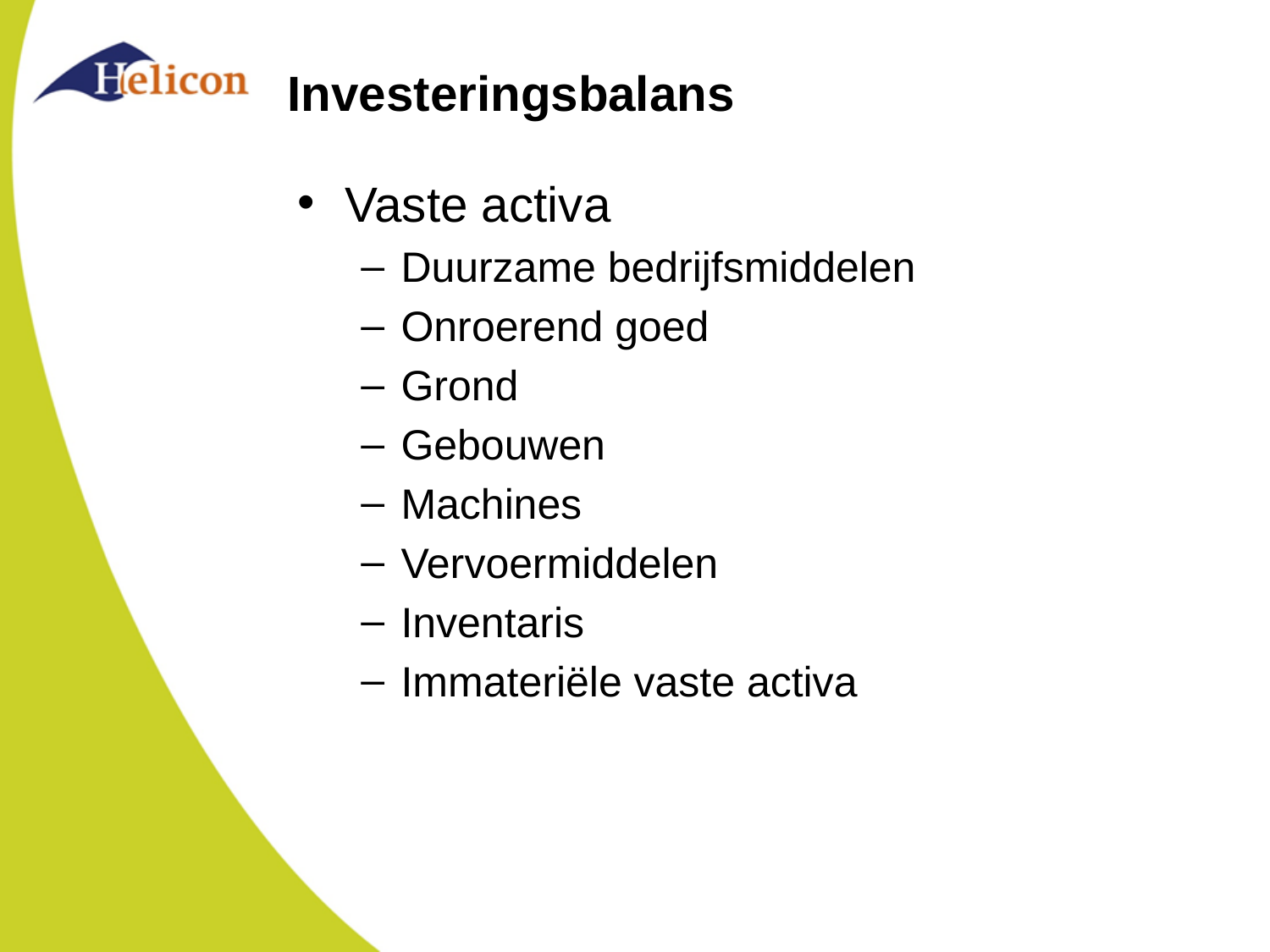

# Investeringsbalans
Vaste activa
Duurzame bedrijfsmiddelen
Onroerend goed
Grond
Gebouwen
Machines
Vervoermiddelen
Inventaris
Immateriële vaste activa